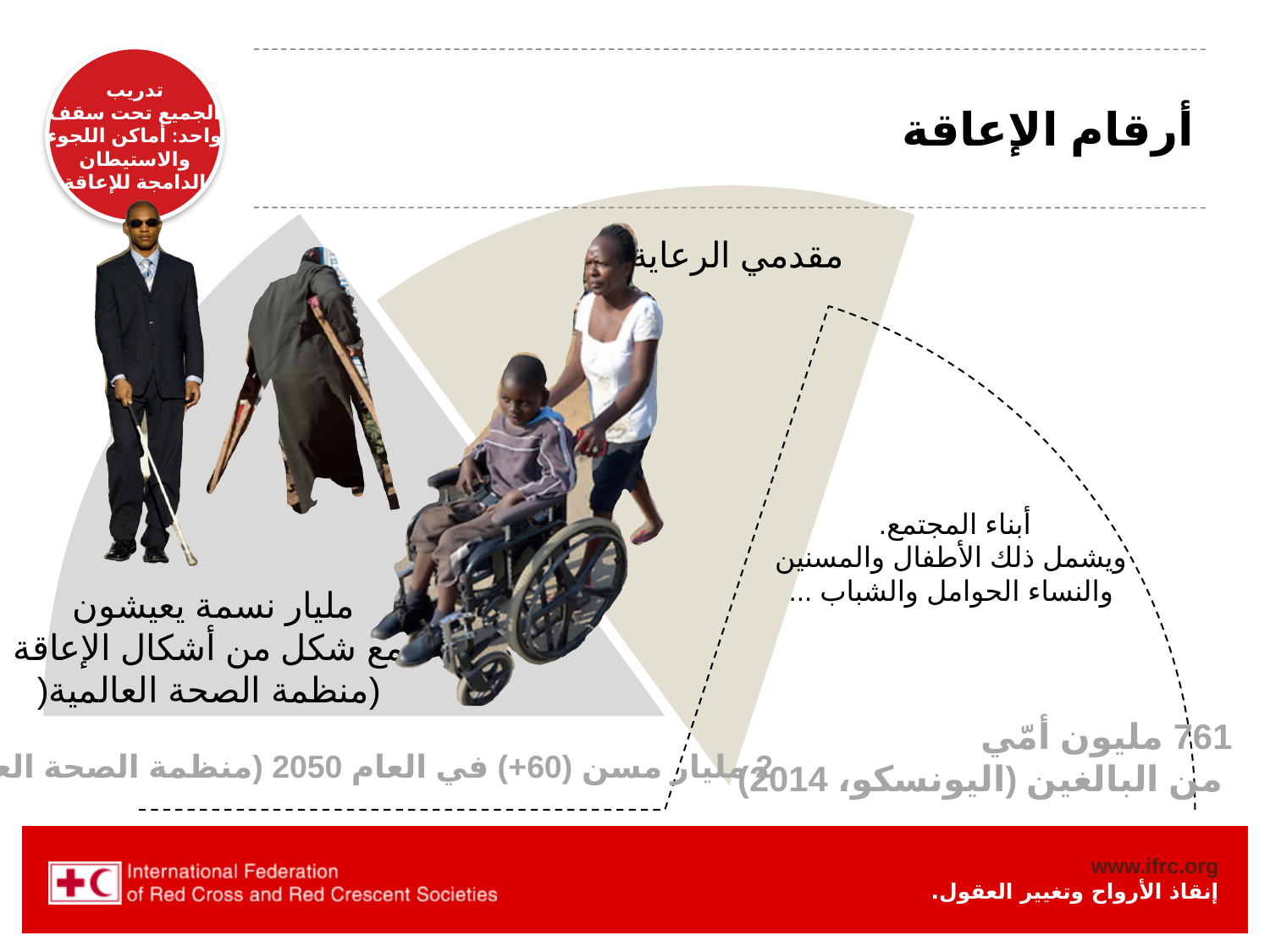

# أرقام الإعاقة

مقدمي الرعاية

أبناء المجتمع.
 ويشمل ذلك الأطفال والمسنين
 والنساء الحوامل والشباب ...
مليار نسمة يعيشون
 مع شكل من أشكال الإعاقة
 (منظمة الصحة العالمية(
761 مليون أمّي
 من البالغين (اليونسكو، 2014)
2 مليار مسن (60+) في العام 2050 (منظمة الصحة العالمية(